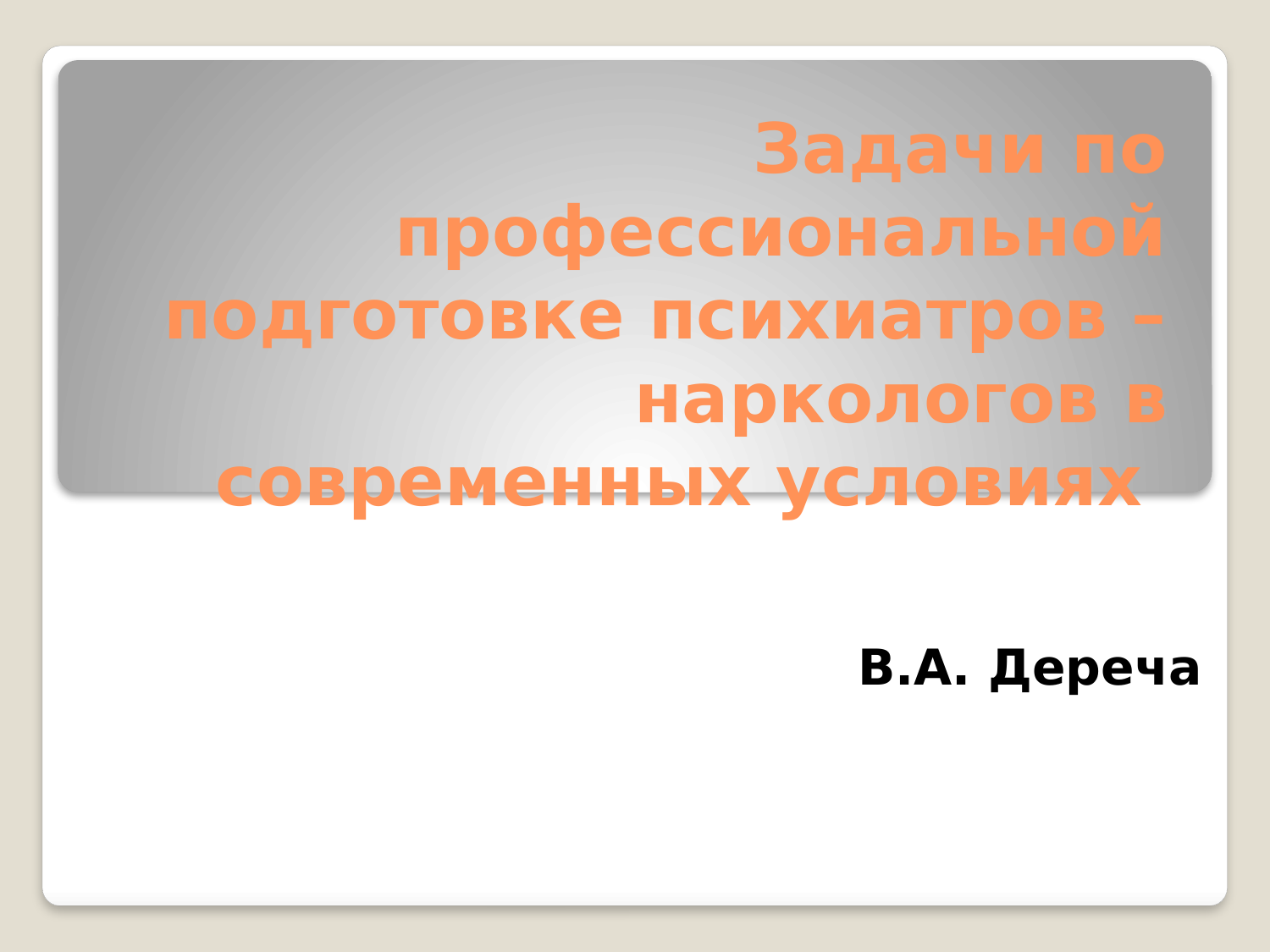

# Задачи по профессиональной подготовке психиатров – наркологов в современных условиях
В.А. Дереча